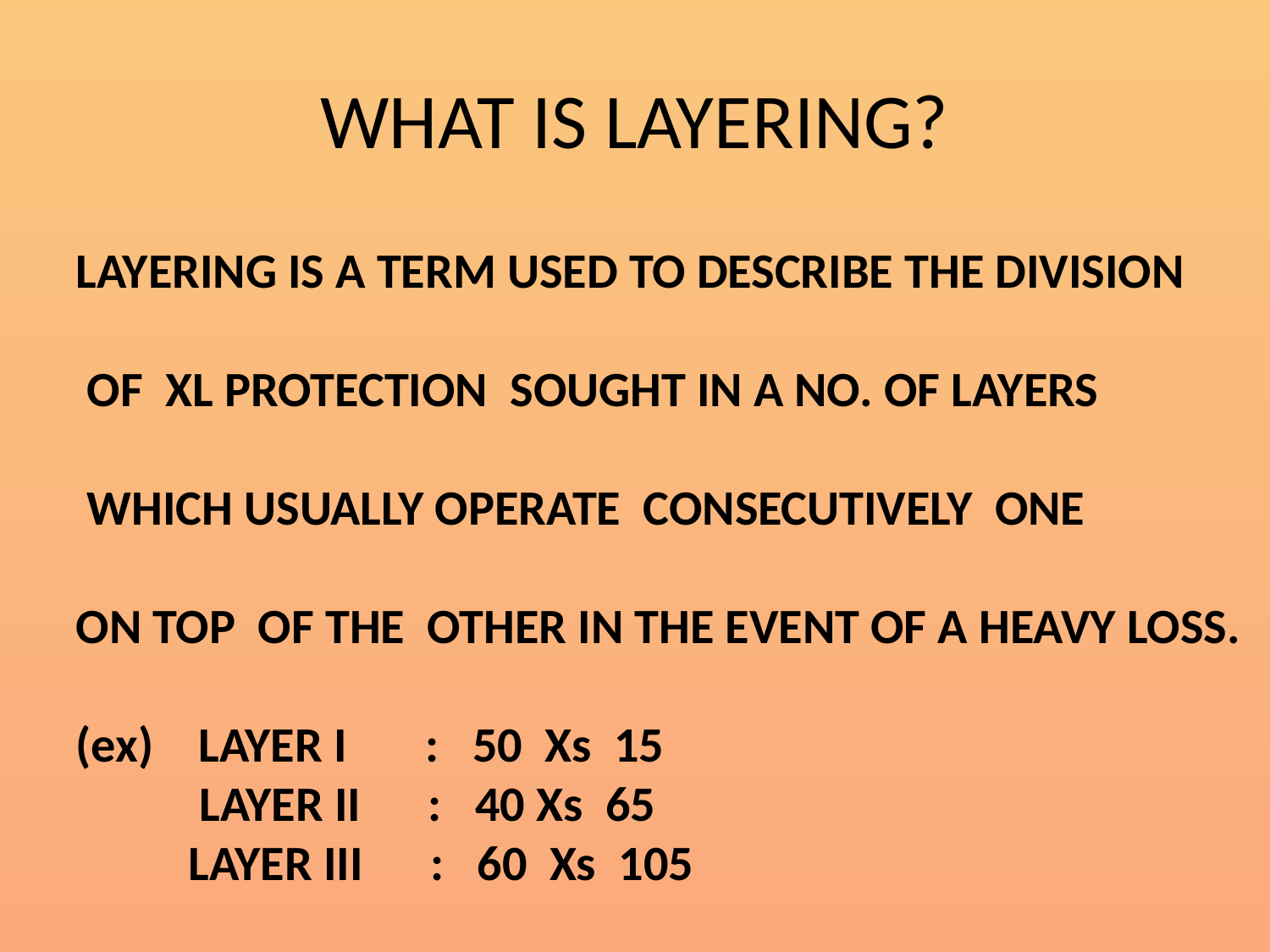

# WHAT IS LAYERING?
LAYERING IS A TERM USED TO DESCRIBE THE DIVISION

 OF  XL PROTECTION  SOUGHT IN A NO. OF LAYERS

 WHICH USUALLY OPERATE  CONSECUTIVELY  ONE

ON TOP  OF THE  OTHER IN THE EVENT OF A HEAVY LOSS.

(ex)    LAYER I       :   50  Xs  15
           LAYER II      :   40 Xs  65
          LAYER III      :   60  Xs  105